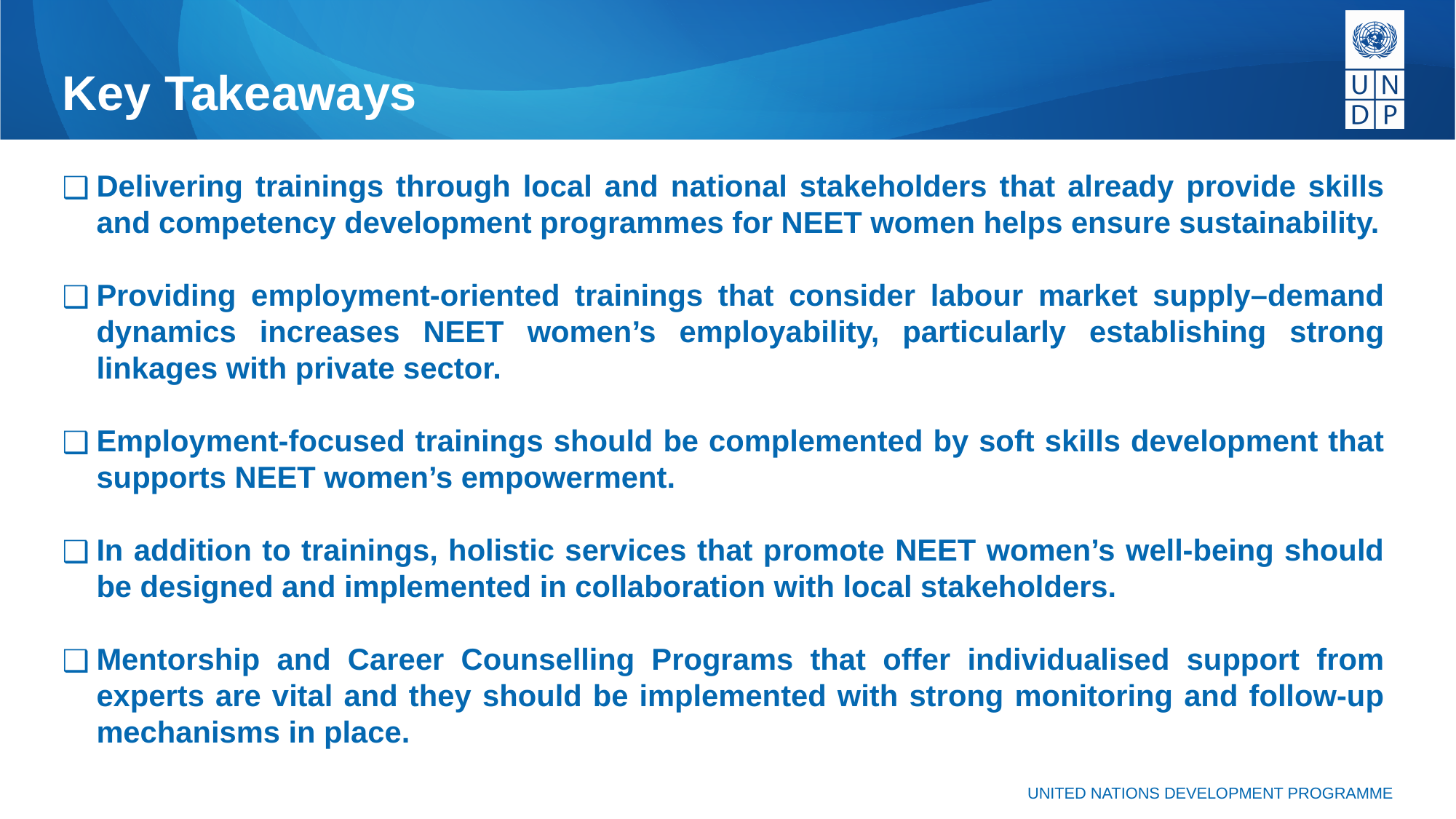

# Key Takeaways
Delivering trainings through local and national stakeholders that already provide skills and competency development programmes for NEET women helps ensure sustainability.

Providing employment-oriented trainings that consider labour market supply–demand dynamics increases NEET women’s employability, particularly establishing strong linkages with private sector.

Employment-focused trainings should be complemented by soft skills development that supports NEET women’s empowerment.

In addition to trainings, holistic services that promote NEET women’s well-being should be designed and implemented in collaboration with local stakeholders.

Mentorship and Career Counselling Programs that offer individualised support from experts are vital and they should be implemented with strong monitoring and follow-up mechanisms in place.